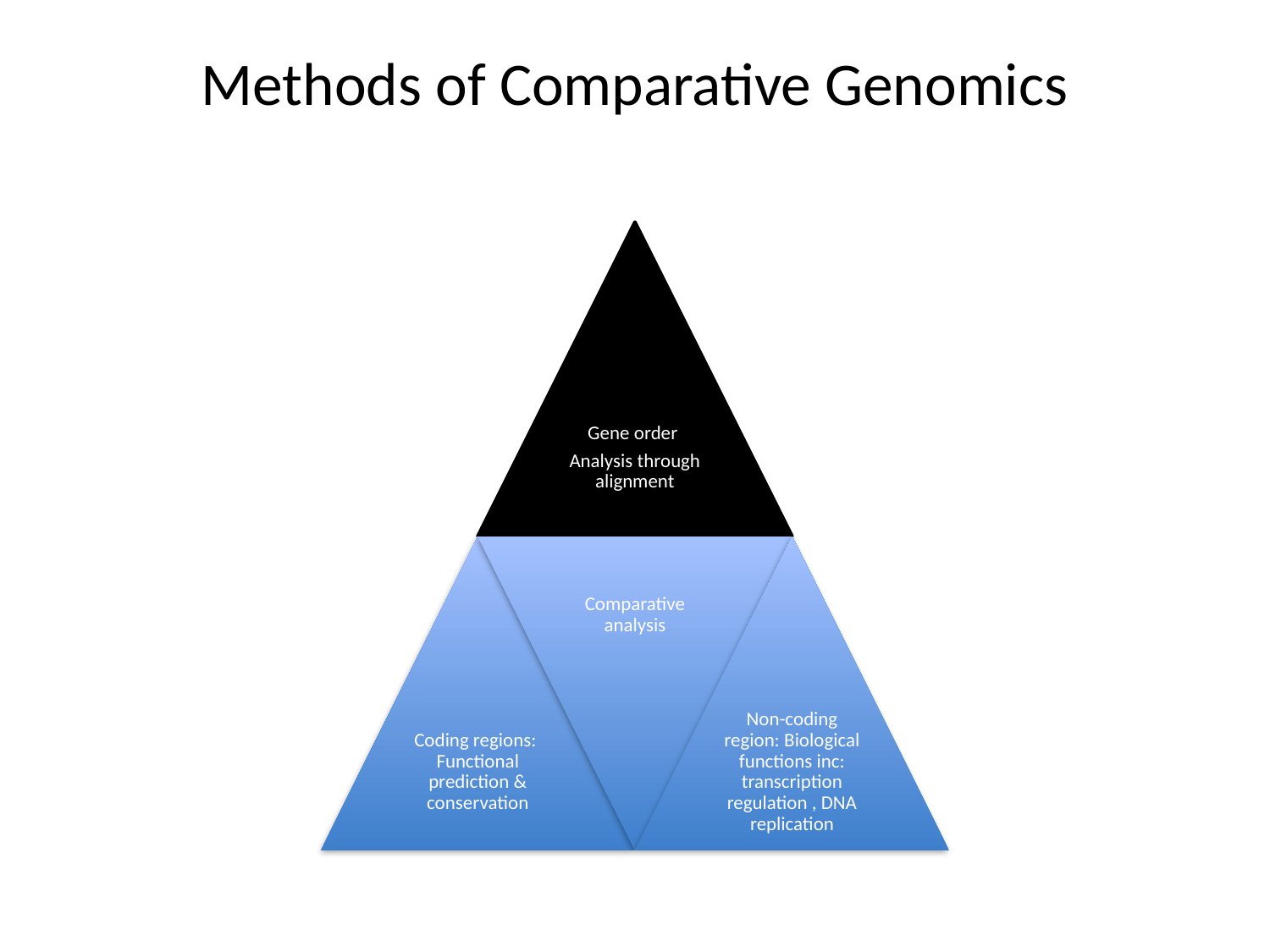

# Methods of Comparative Genomics
Gene order
Analysis through alignment
Coding regions:  Functional prediction & conservation
Comparative analysis
Non-coding region: Biological functions inc: transcription regulation , DNA replication